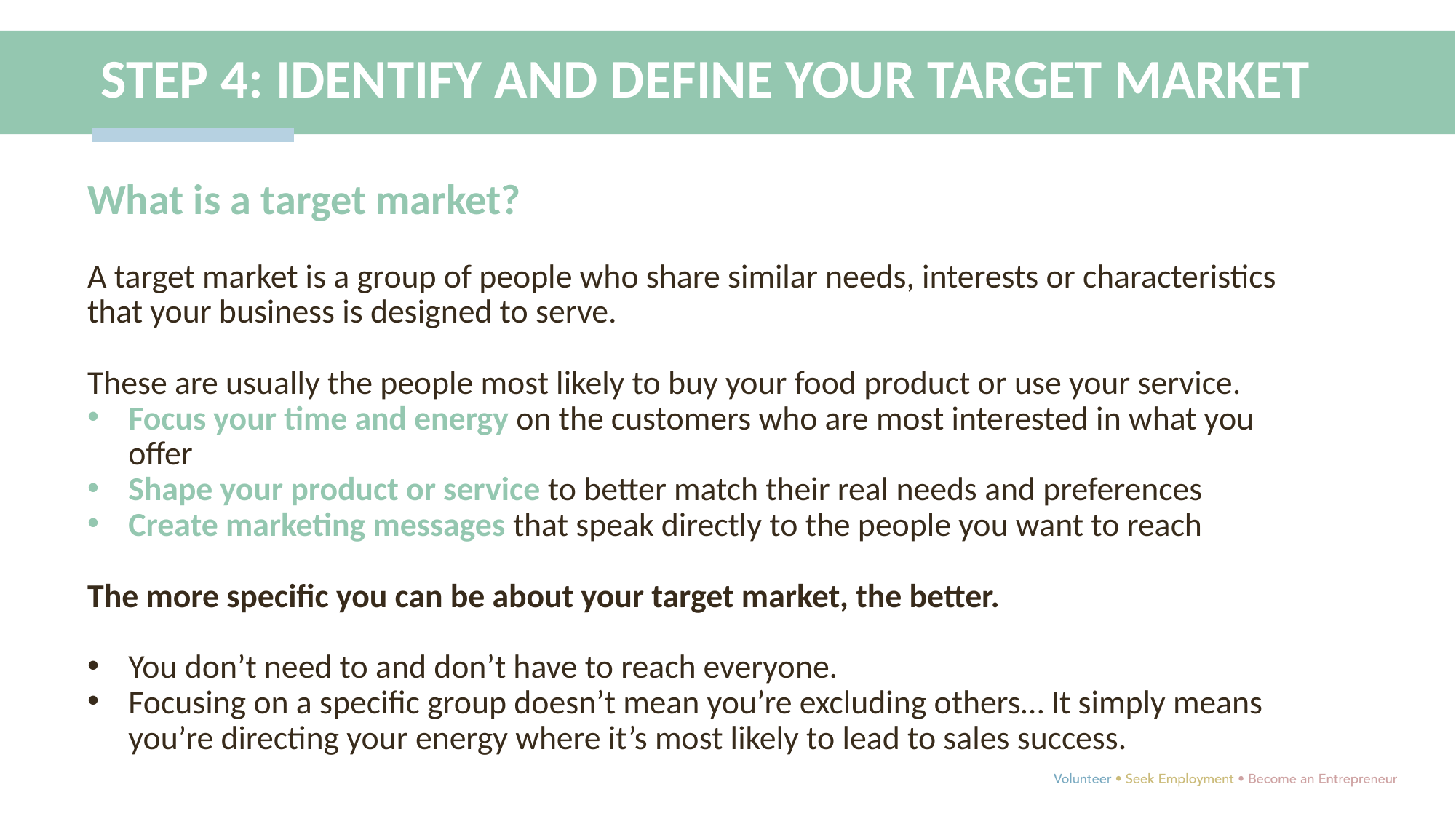

STEP 4: IDENTIFY AND DEFINE YOUR TARGET MARKET
What is a target market?

A target market is a group of people who share similar needs, interests or characteristics that your business is designed to serve.
These are usually the people most likely to buy your food product or use your service.
Focus your time and energy on the customers who are most interested in what you offer
Shape your product or service to better match their real needs and preferences
Create marketing messages that speak directly to the people you want to reach

The more specific you can be about your target market, the better.
You don’t need to and don’t have to reach everyone.
Focusing on a specific group doesn’t mean you’re excluding others… It simply means you’re directing your energy where it’s most likely to lead to sales success.